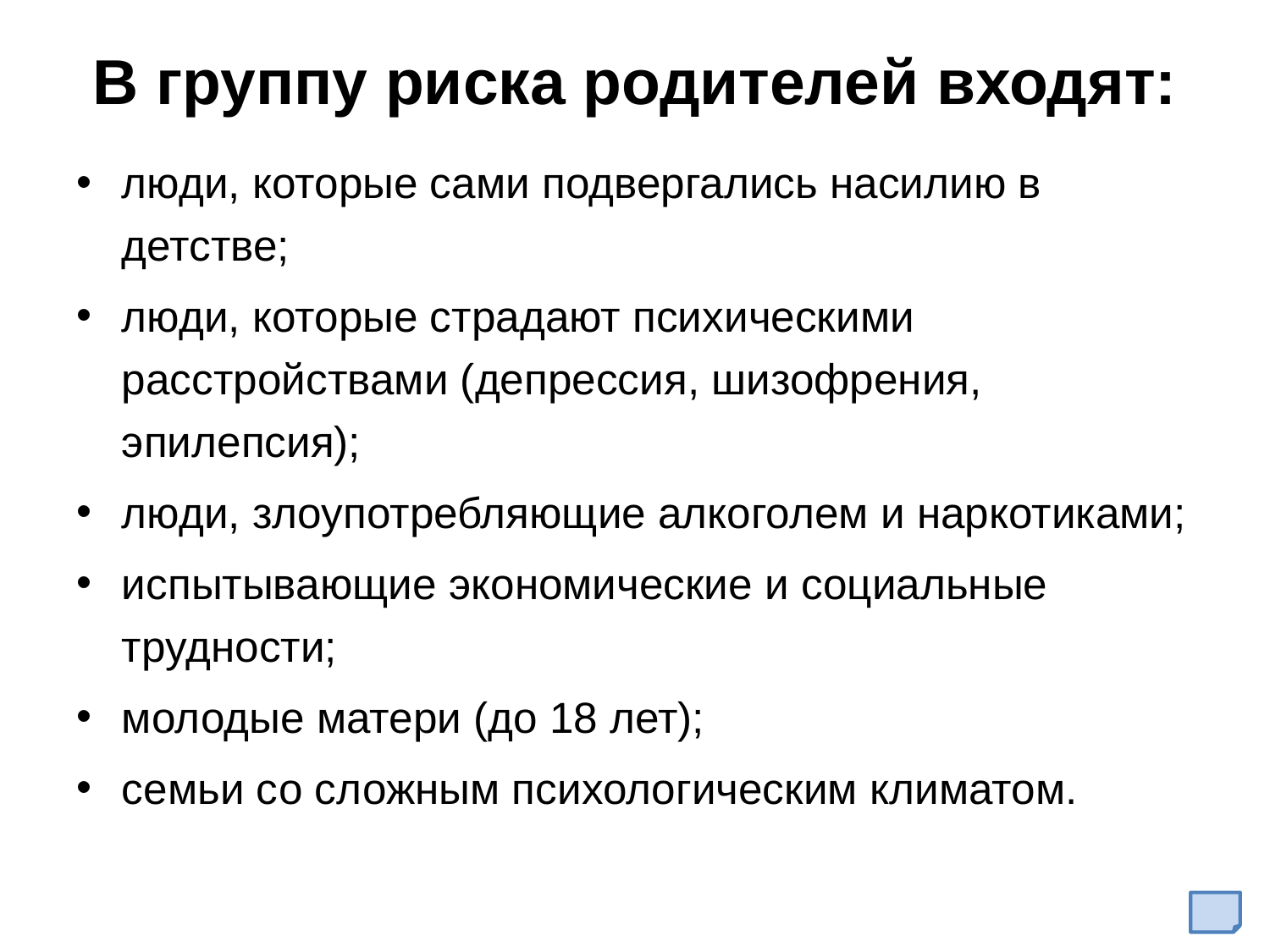

# В группу риска родителей входят:
люди, которые сами подвергались насилию в детстве;
люди, которые страдают психическими расстройствами (депрессия, шизофрения, эпилепсия);
люди, злоупотребляющие алкоголем и наркотиками;
испытывающие экономические и социальные трудности;
молодые матери (до 18 лет);
семьи со сложным психологическим климатом.